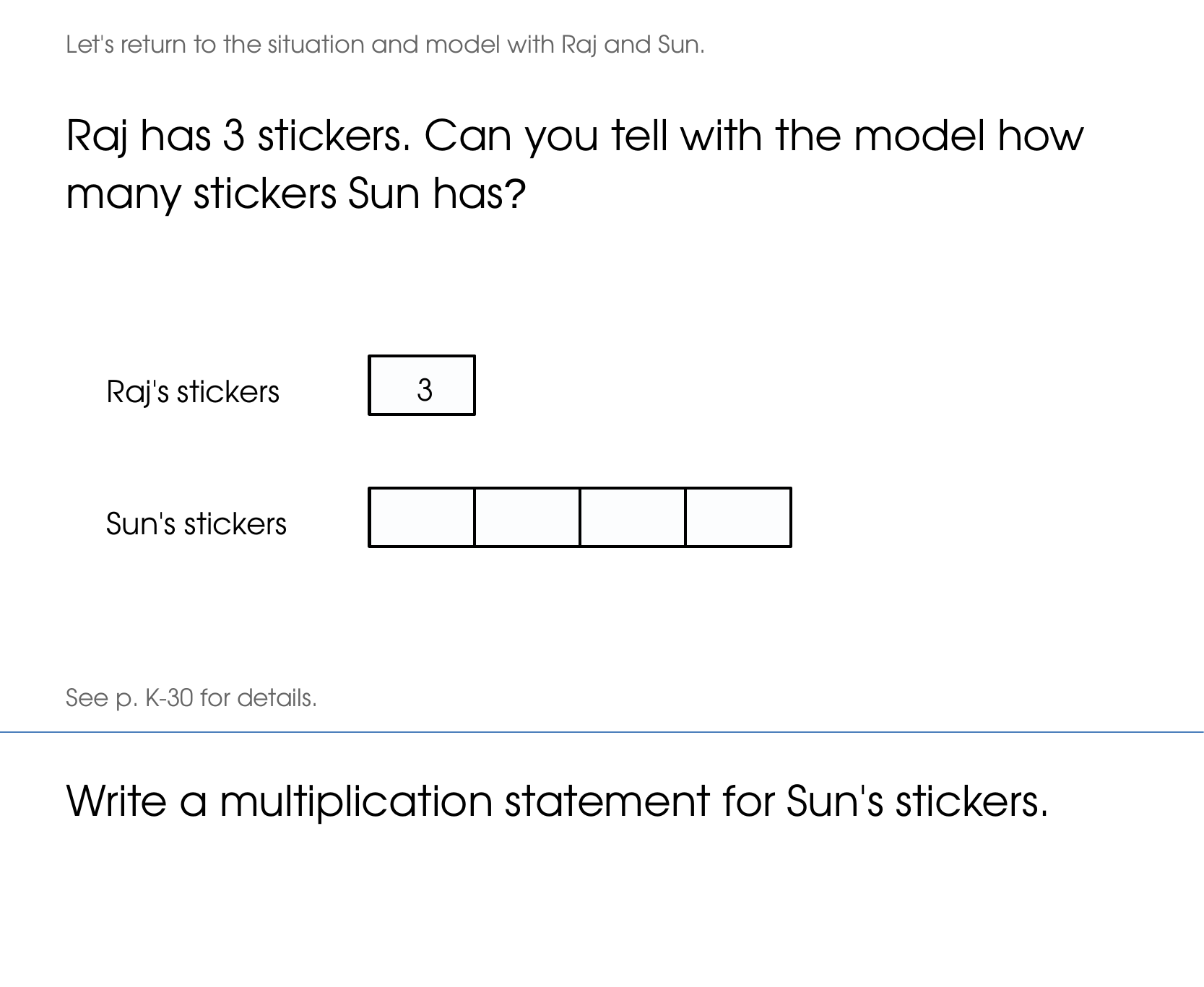

Let's return to the situation and model with Raj and Sun.
Raj has 3 stickers. Can you tell with the model how many stickers Sun has?

3
Raj's stickers

Sun's stickers
See p. K-30 for details.
Write a multiplication statement for Sun's stickers.